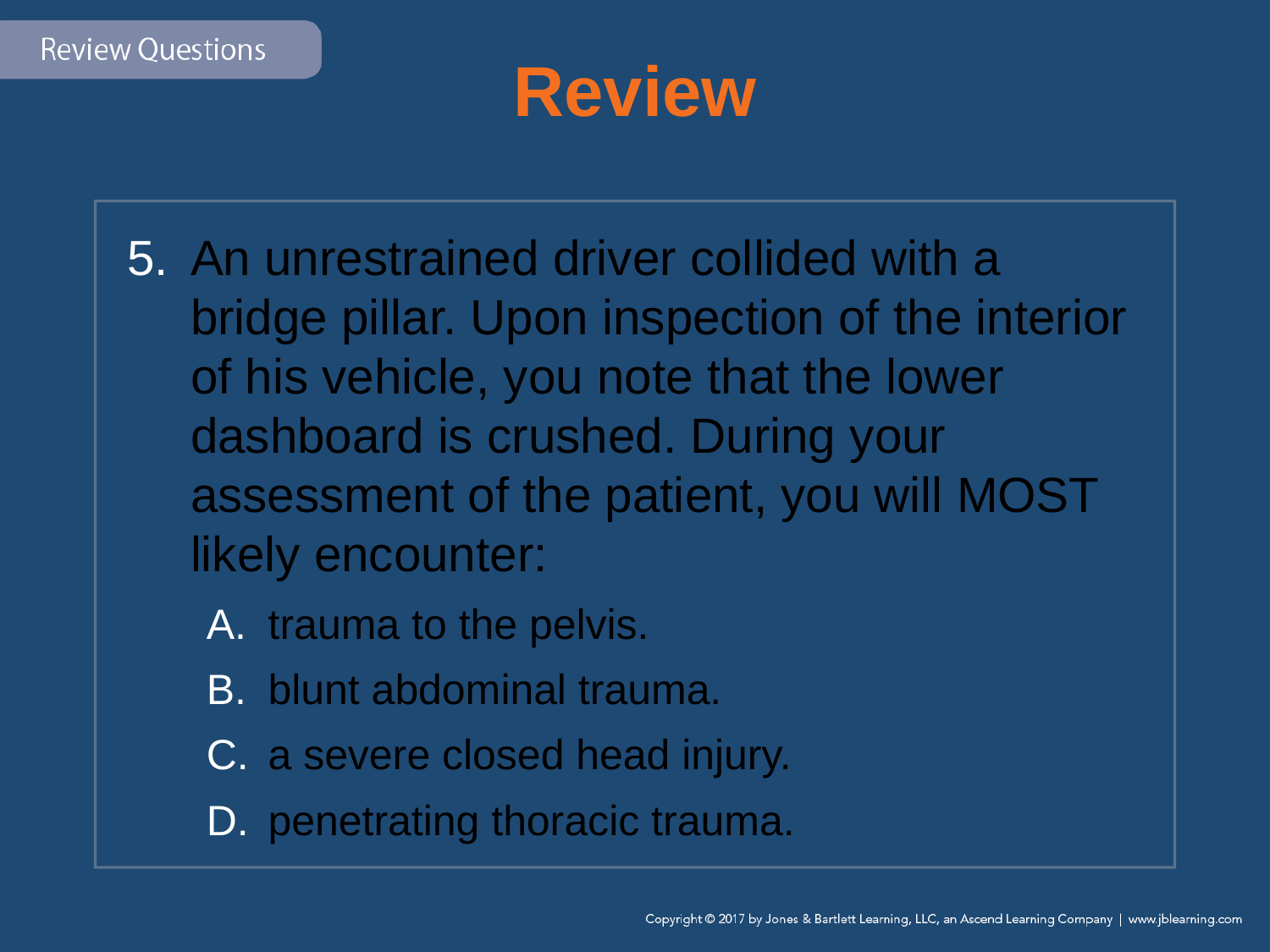

# Review
An unrestrained driver collided with a bridge pillar. Upon inspection of the interior of his vehicle, you note that the lower dashboard is crushed. During your assessment of the patient, you will MOST likely encounter:
trauma to the pelvis.
blunt abdominal trauma.
a severe closed head injury.
penetrating thoracic trauma.